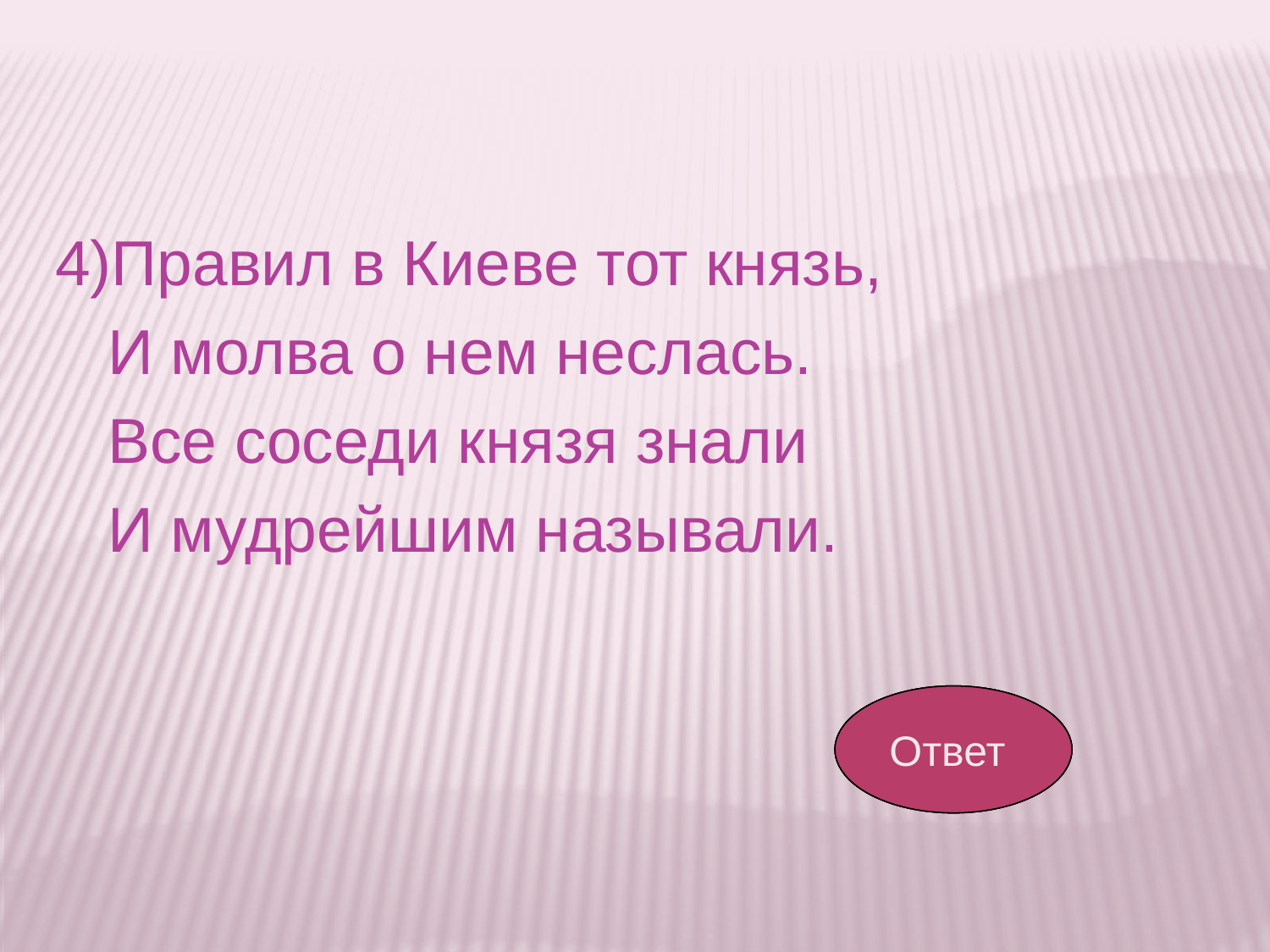

4)Правил в Киеве тот князь,
   И молва о нем неслась.
   Все соседи князя знали
   И мудрейшим называли.

Ярослав
Ответ